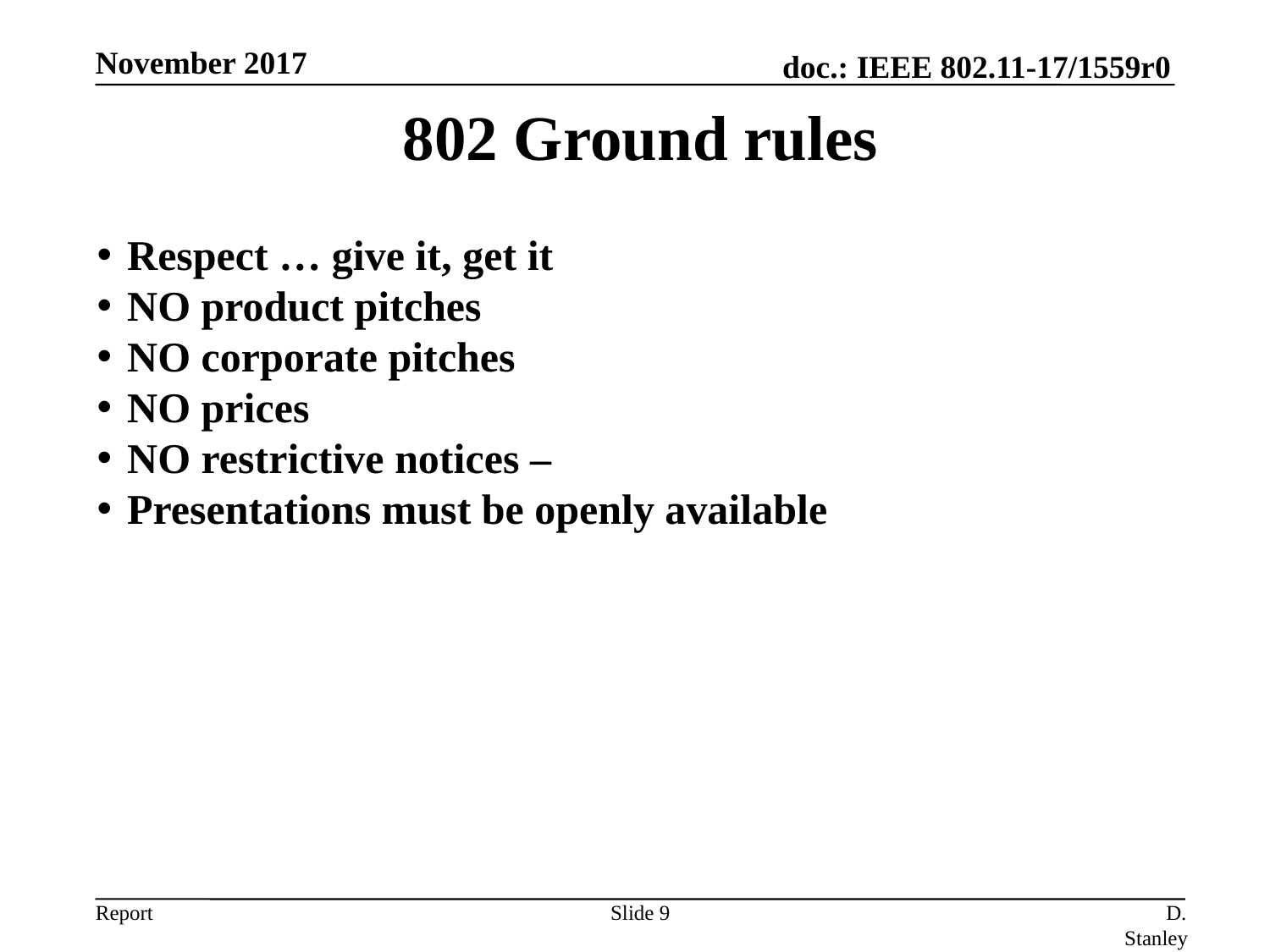

November 2017
802 Ground rules
Respect … give it, get it
NO product pitches
NO corporate pitches
NO prices
NO restrictive notices –
Presentations must be openly available

Slide 9
D. Stanley, HP Enterprise